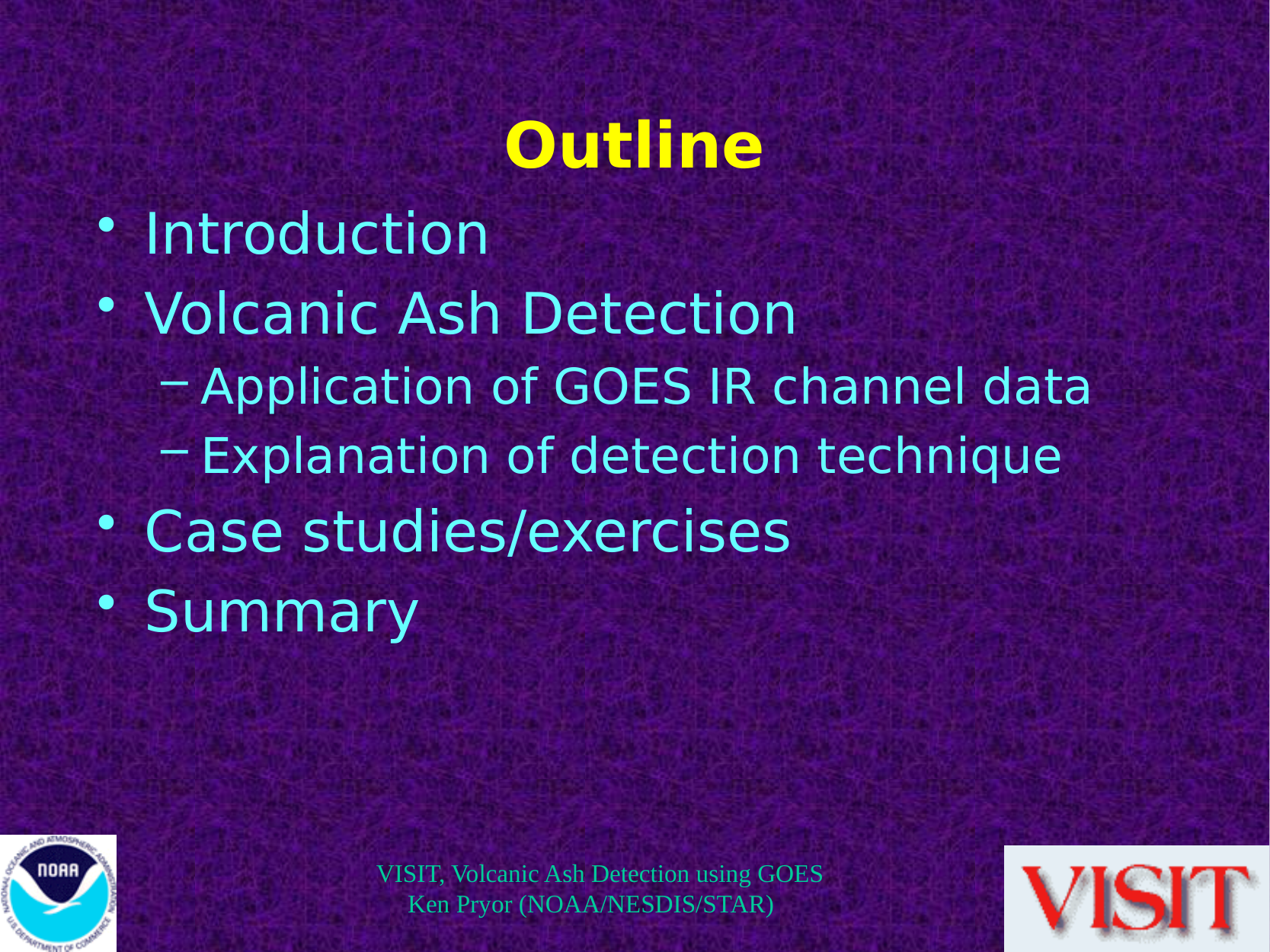

# Outline
Introduction
Volcanic Ash Detection
Application of GOES IR channel data
Explanation of detection technique
Case studies/exercises
Summary